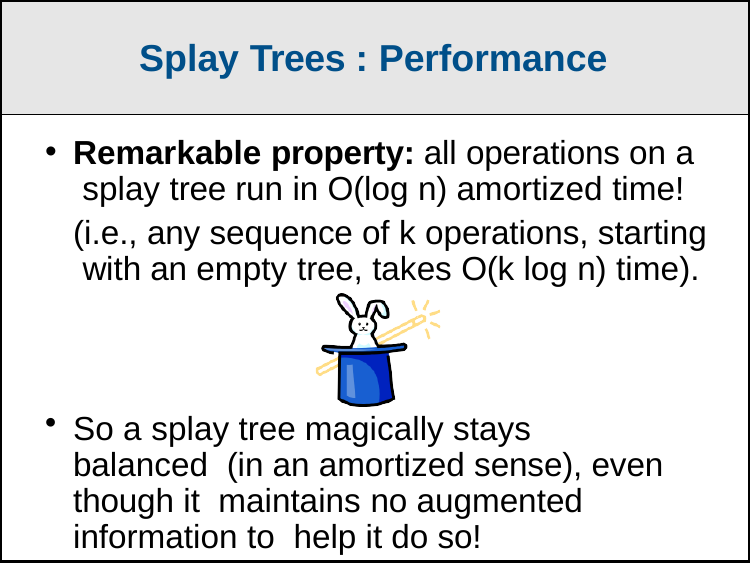

Splay Trees : Performance
Remarkable property: all operations on a  splay tree run in O(log n) amortized time!
(i.e., any sequence of k operations, starting  with an empty tree, takes O(k log n) time).

So a splay tree magically stays balanced  (in an amortized sense), even though it  maintains no augmented information to  help it do so!